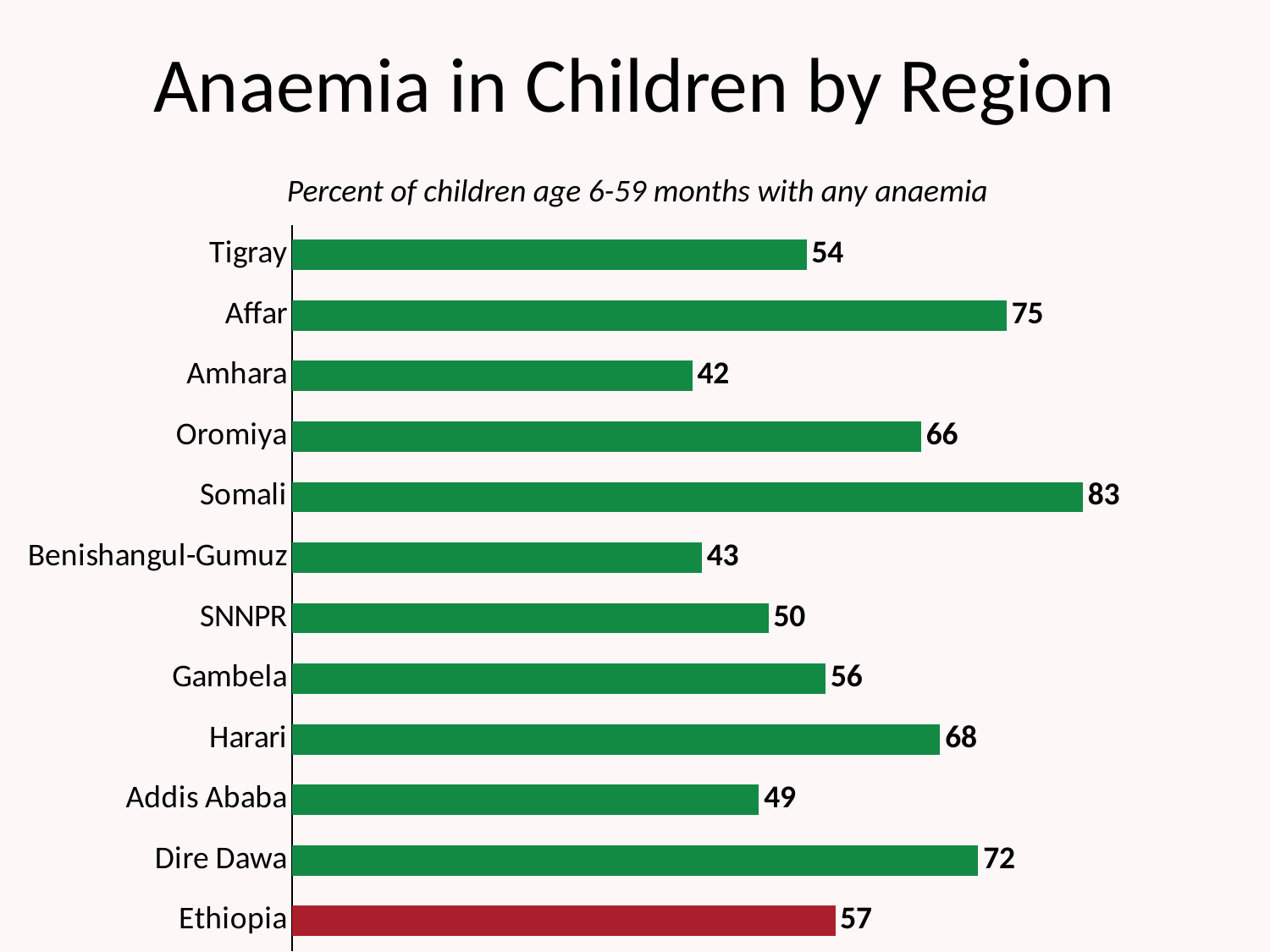

# Anaemia in Children by Region
Percent of children age 6-59 months with any anaemia

### Chart

| Category | Series 1 |
|---|---|
| Ethiopia | 57.0 |
| Dire Dawa | 72.0 |
| Addis Ababa | 49.0 |
| Harari | 68.0 |
| Gambela | 56.0 |
| SNNPR | 50.0 |
| Benishangul-Gumuz | 43.0 |
| Somali | 83.0 |
| Oromiya | 66.0 |
| Amhara | 42.0 |
| Affar | 75.0 |
| Tigray | 54.0 |